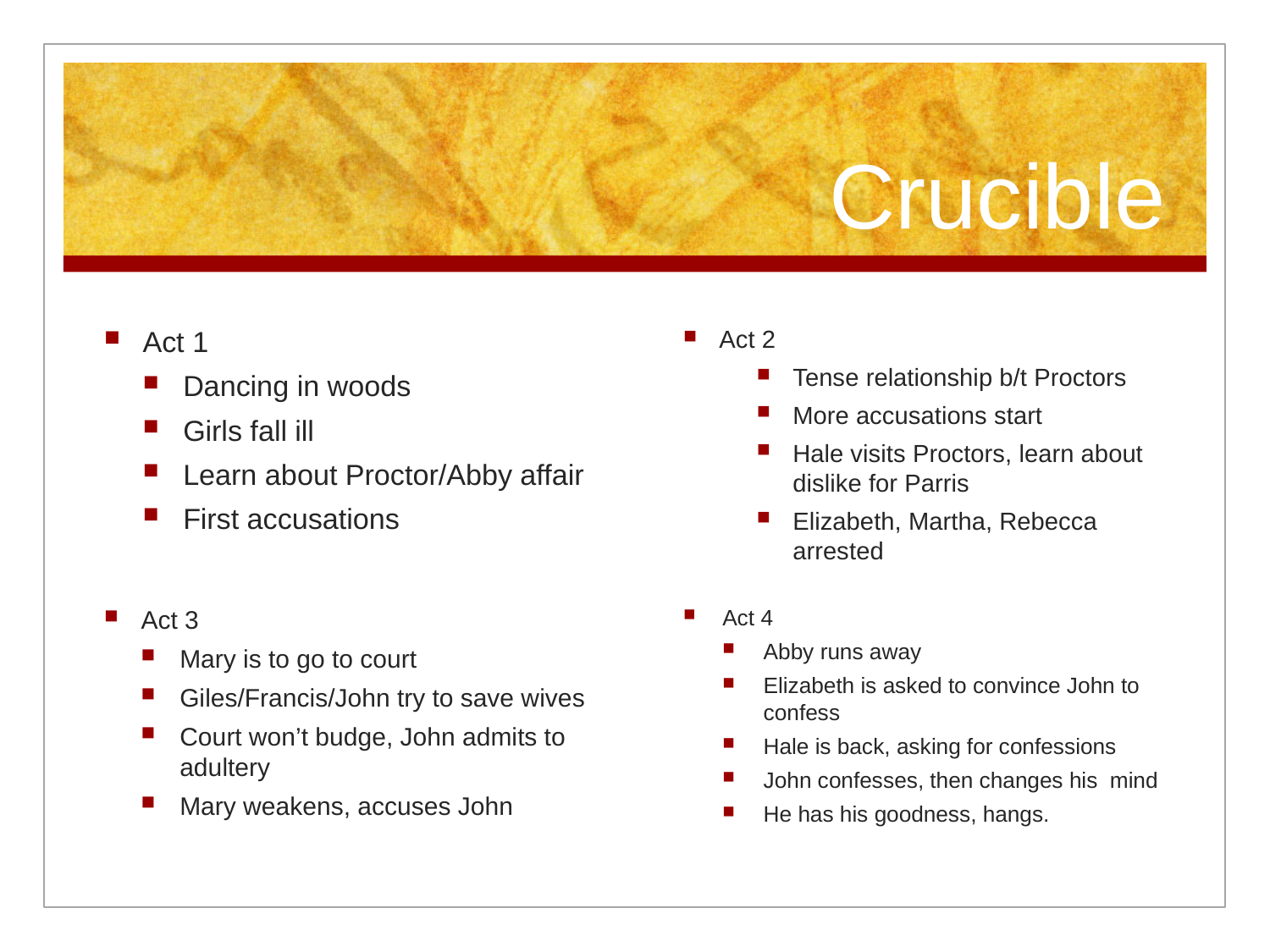

# Crucible
Act 1
Dancing in woods
Girls fall ill
Learn about Proctor/Abby affair
First accusations
Act 2
Tense relationship b/t Proctors
More accusations start
Hale visits Proctors, learn about dislike for Parris
Elizabeth, Martha, Rebecca arrested
Act 3
Mary is to go to court
Giles/Francis/John try to save wives
Court won’t budge, John admits to adultery
Mary weakens, accuses John

Act 4
Abby runs away
Elizabeth is asked to convince John to confess
Hale is back, asking for confessions
John confesses, then changes his  mind
He has his goodness, hangs.